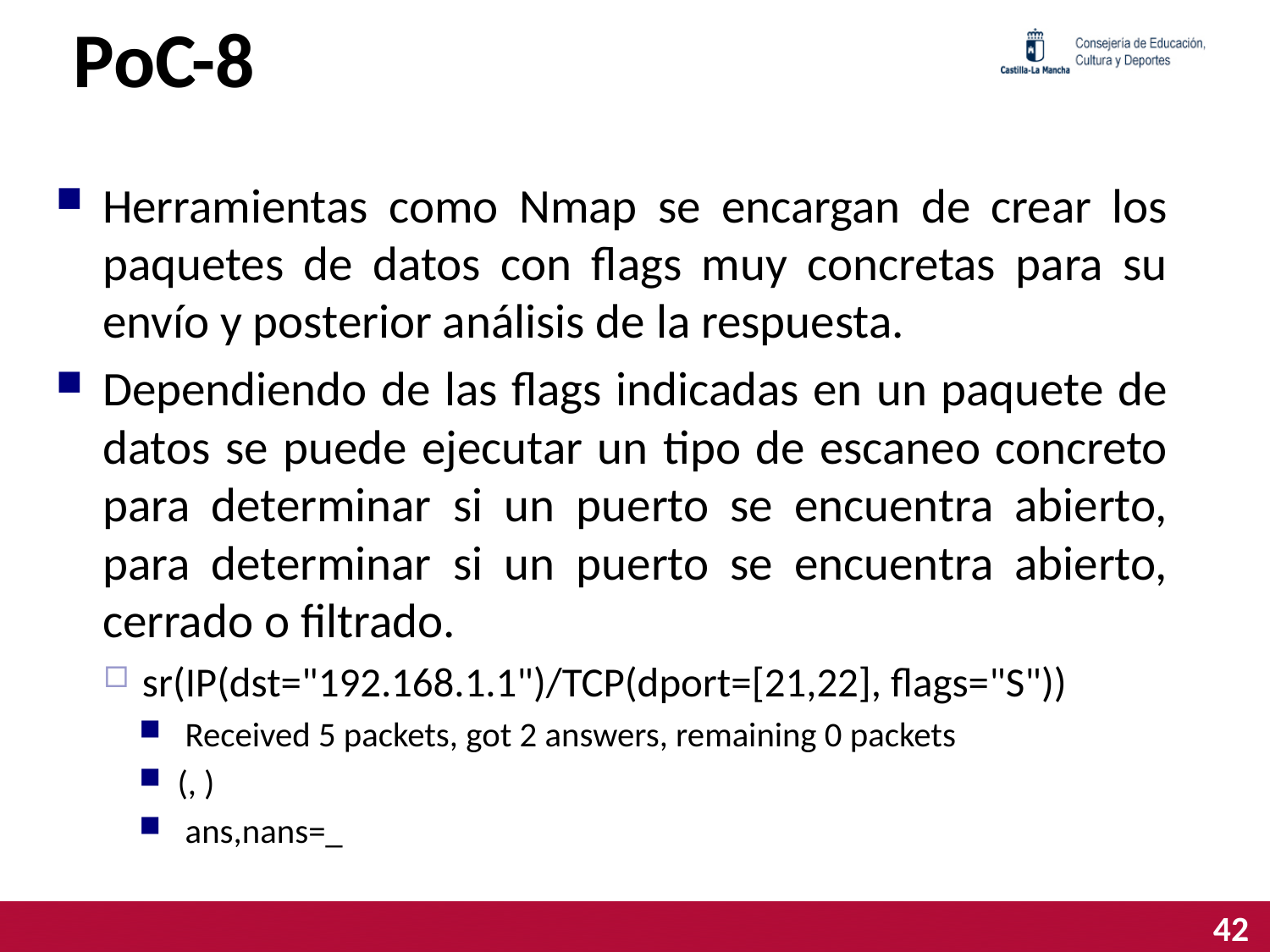

# PoC-8
Herramientas como Nmap se encargan de crear los paquetes de datos con flags muy concretas para su envío y posterior análisis de la respuesta.
Dependiendo de las flags indicadas en un paquete de datos se puede ejecutar un tipo de escaneo concreto para determinar si un puerto se encuentra abierto, para determinar si un puerto se encuentra abierto, cerrado o filtrado.
sr(IP(dst="192.168.1.1")/TCP(dport=[21,22], flags="S"))
 Received 5 packets, got 2 answers, remaining 0 packets
(, )
 ans,nans=_